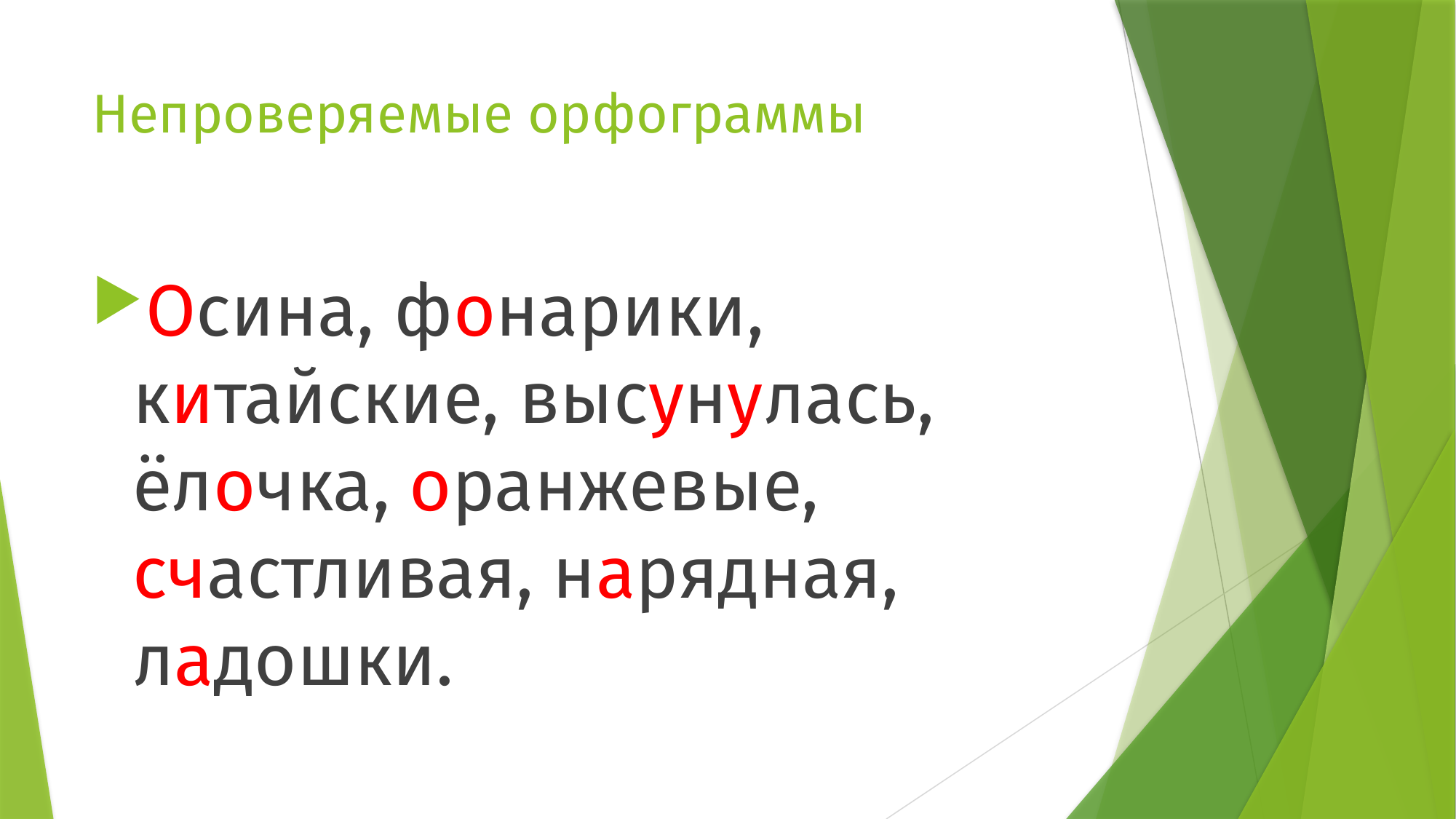

# Непроверяемые орфограммы
Осина, фонарики, китайские, высунулась, ёлочка, оранжевые, счастливая, нарядная, ладошки.